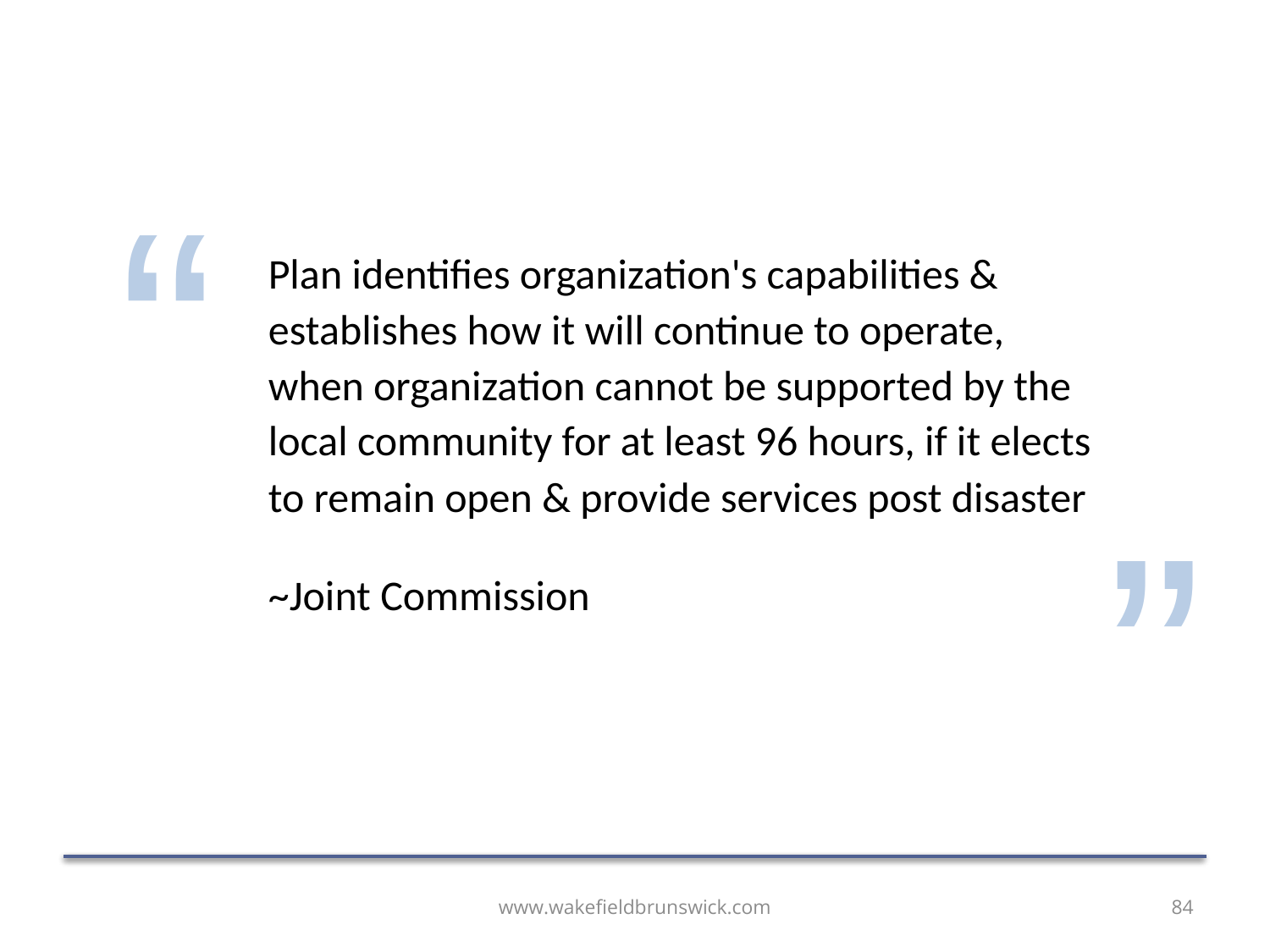

“
Plan identifies organization's capabilities & establishes how it will continue to operate, when organization cannot be supported by the local community for at least 96 hours, if it elects to remain open & provide services post disaster
~Joint Commission
”
www.wakefieldbrunswick.com
84